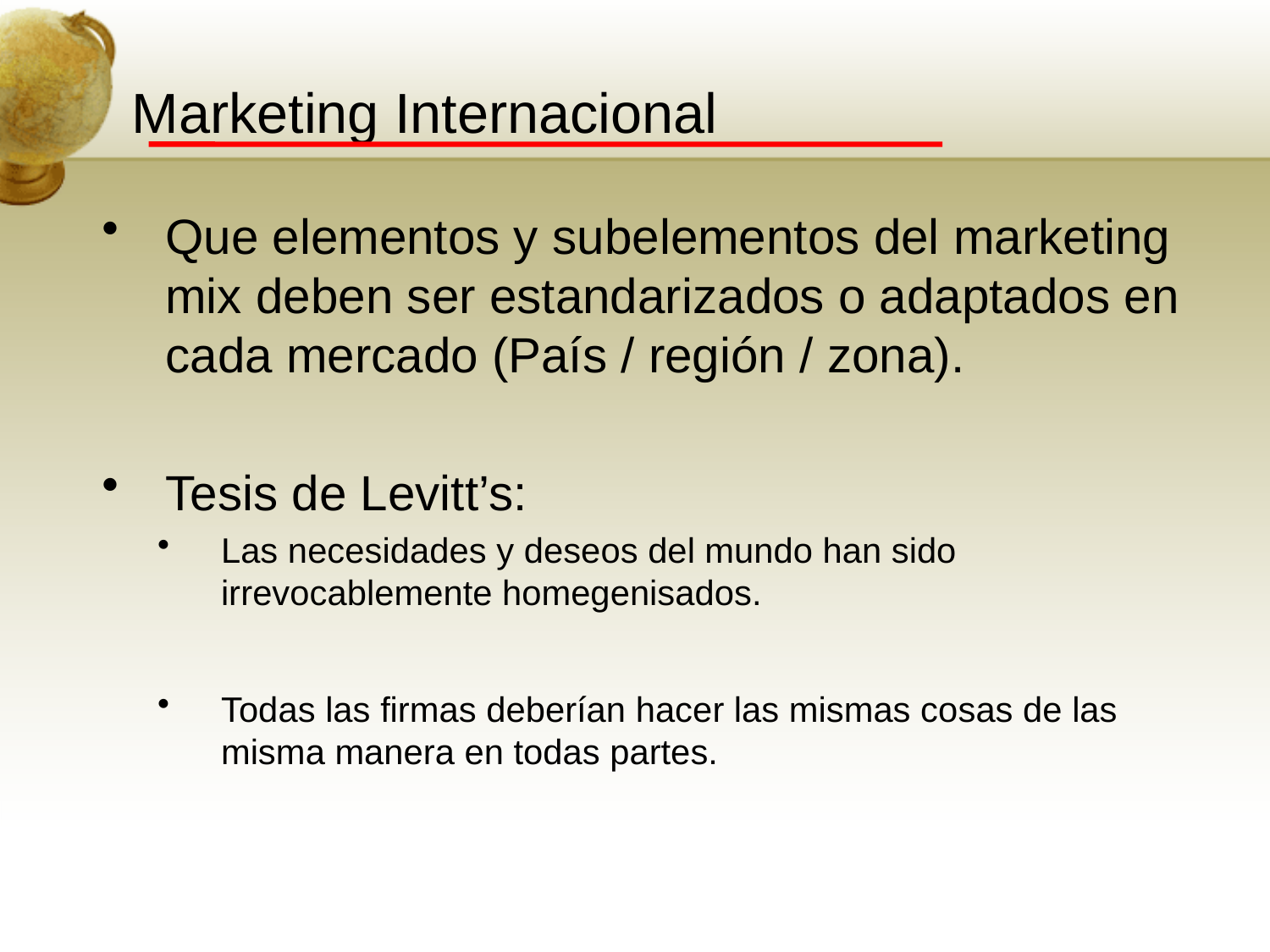

# Marketing Internacional

Que elementos y subelementos del marketing mix deben ser estandarizados o adaptados en cada mercado (País / región / zona).

Tesis de Levitt’s:
Las necesidades y deseos del mundo han sido irrevocablemente homegenisados.

Todas las firmas deberían hacer las mismas cosas de las misma manera en todas partes.